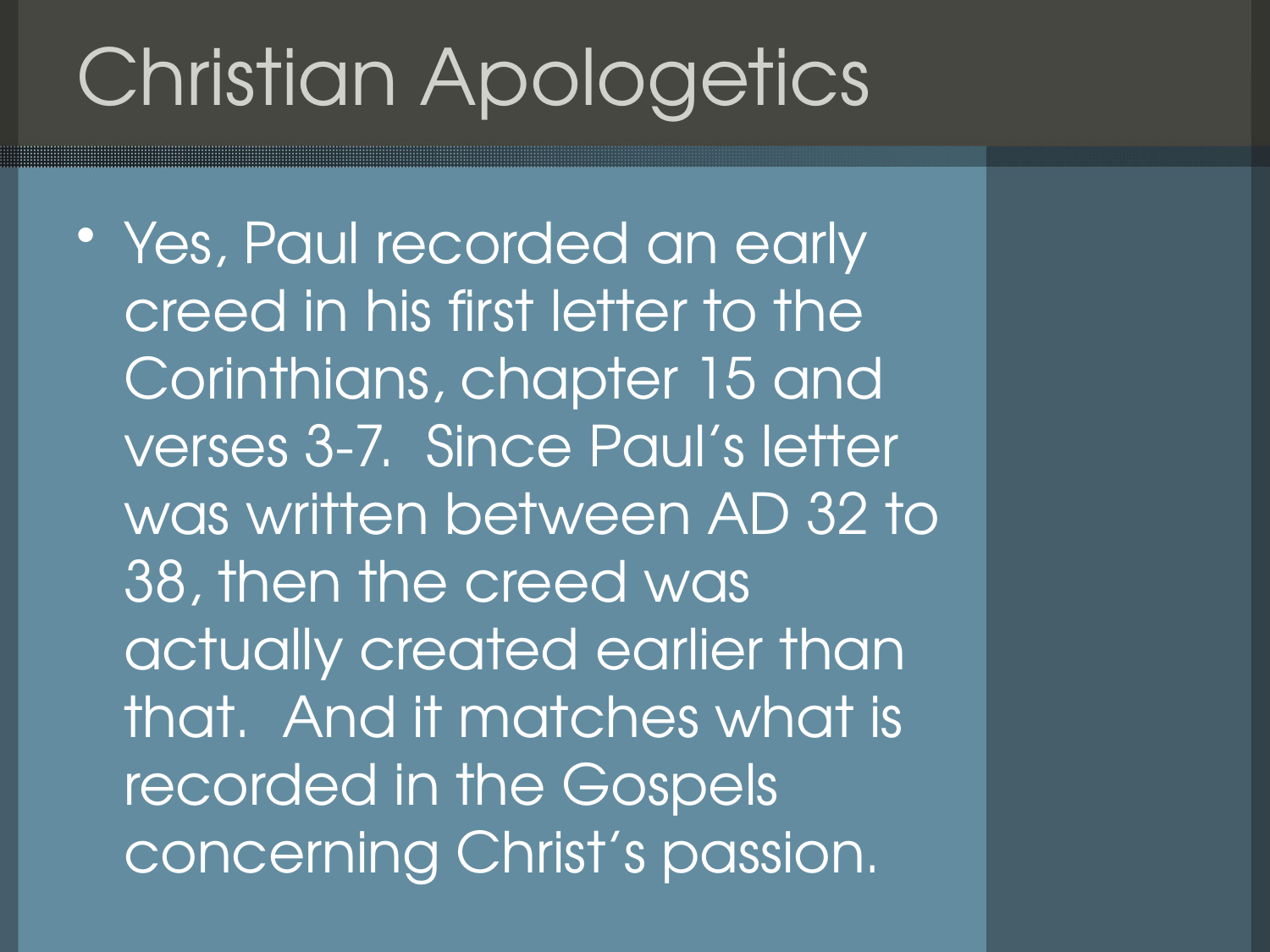

# Christian Apologetics
Yes, Paul recorded an early creed in his first letter to the Corinthians, chapter 15 and verses 3-7.  Since Paul’s letter was written between AD 32 to 38, then the creed was actually created earlier than that.  And it matches what is recorded in the Gospels concerning Christ’s passion.